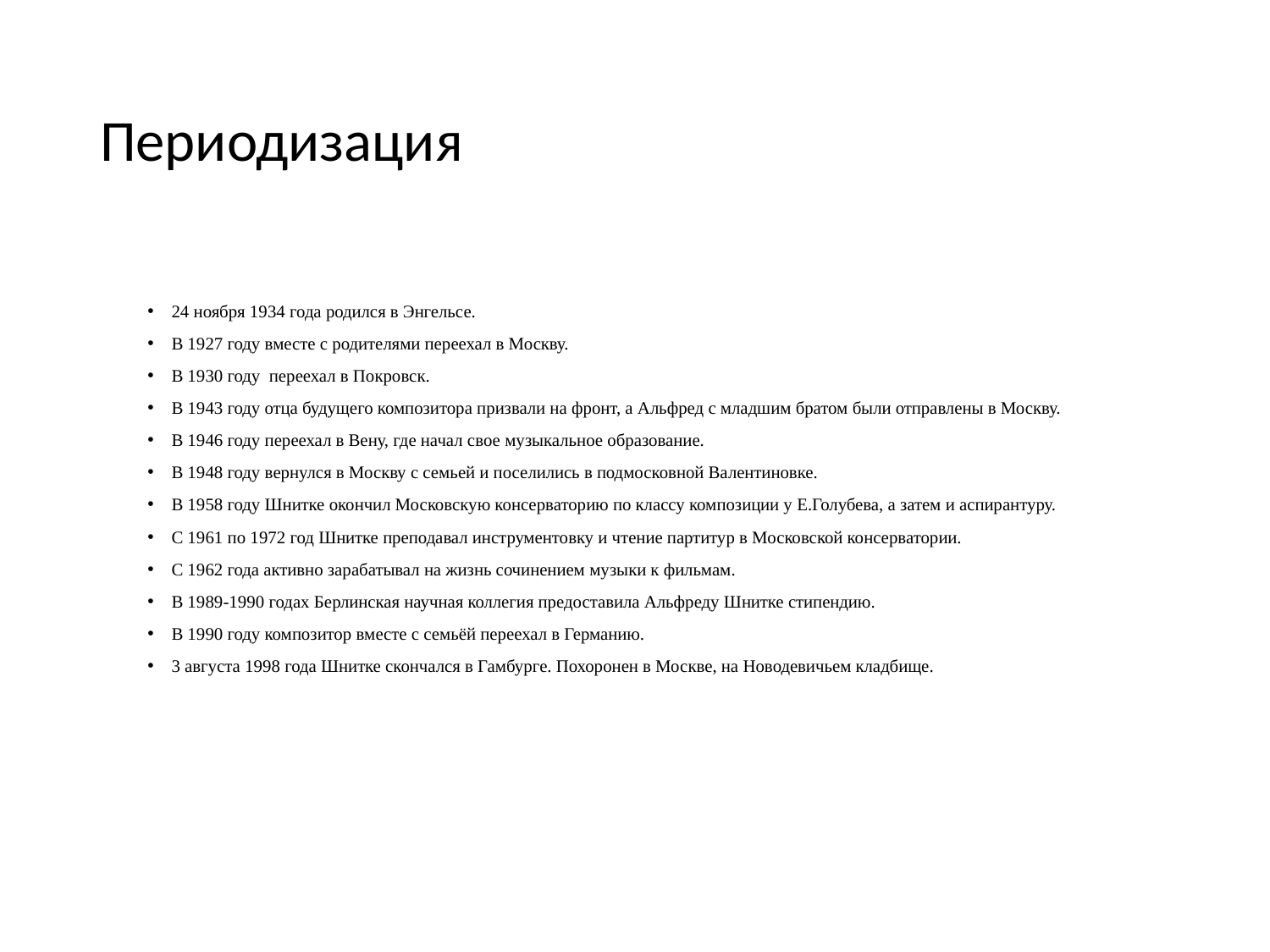

# Периодизация
24 ноября 1934 года родился в Энгельсе.
В 1927 году вместе с родителями переехал в Москву.
В 1930 году  переехал в Покровск.
В 1943 году отца будущего композитора призвали на фронт, а Альфред с младшим братом были отправлены в Москву.
В 1946 году переехал в Вену, где начал свое музыкальное образование.
В 1948 году вернулся в Москву с семьей и поселились в подмосковной Валентиновке.
В 1958 году Шнитке окончил Московскую консерваторию по классу композиции у Е.Голубева, а затем и аспирантуру.
С 1961 по 1972 год Шнитке преподавал инструментовку и чтение партитур в Московской консерватории.
С 1962 года активно зарабатывал на жизнь сочинением музыки к фильмам.
В 1989-1990 годах Берлинская научная коллегия предоставила Альфреду Шнитке стипендию.
В 1990 году композитор вместе с семьёй переехал в Германию.
3 августа 1998 года Шнитке скончался в Гамбурге. Похоронен в Москве, на Новодевичьем кладбище.